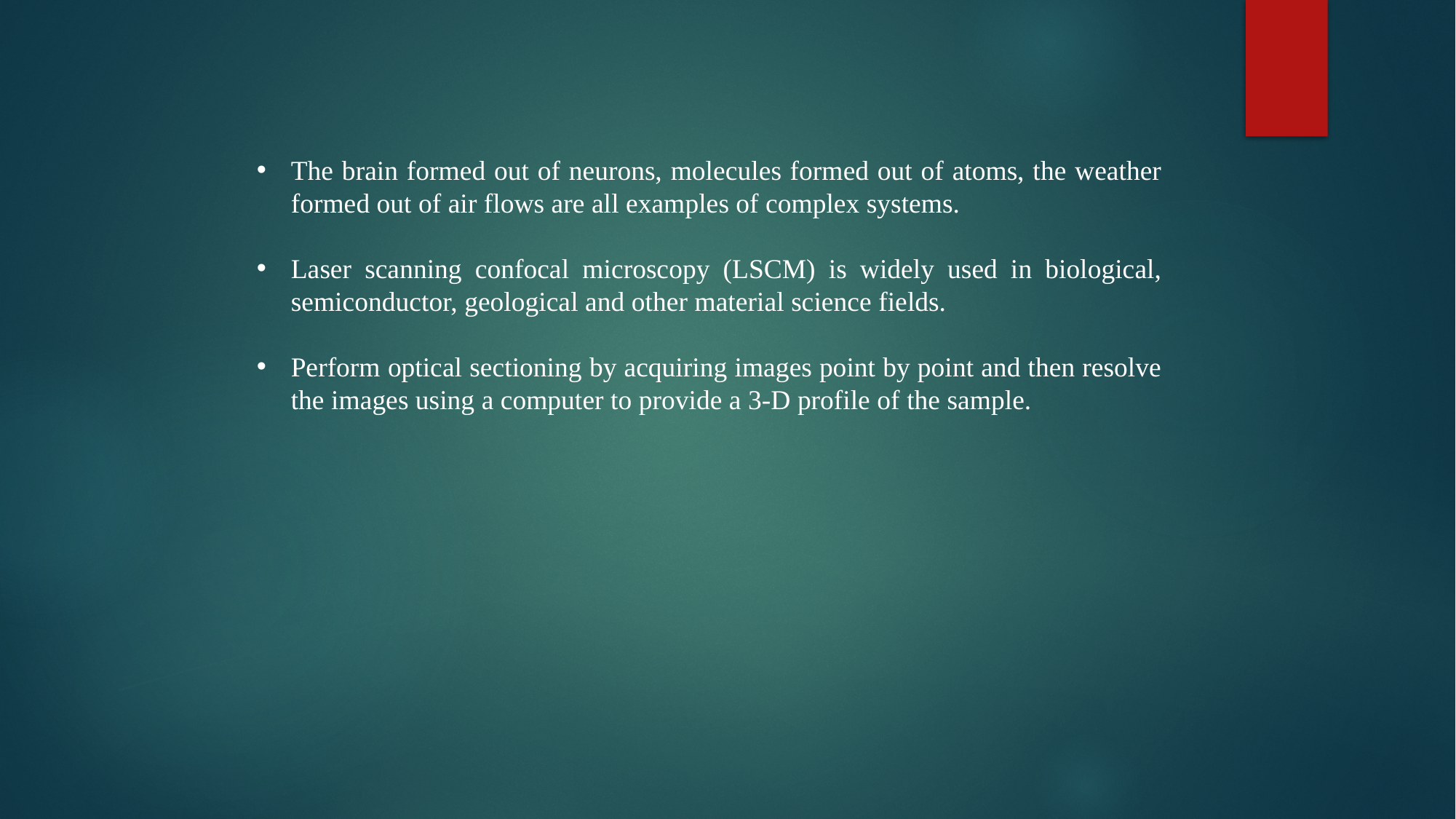

The brain formed out of neurons, molecules formed out of atoms, the weather formed out of air flows are all examples of complex systems.

Laser scanning confocal microscopy (LSCM) is widely used in biological, semiconductor, geological and other material science fields.

Perform optical sectioning by acquiring images point by point and then resolve the images using a computer to provide a 3-D profile of the sample.